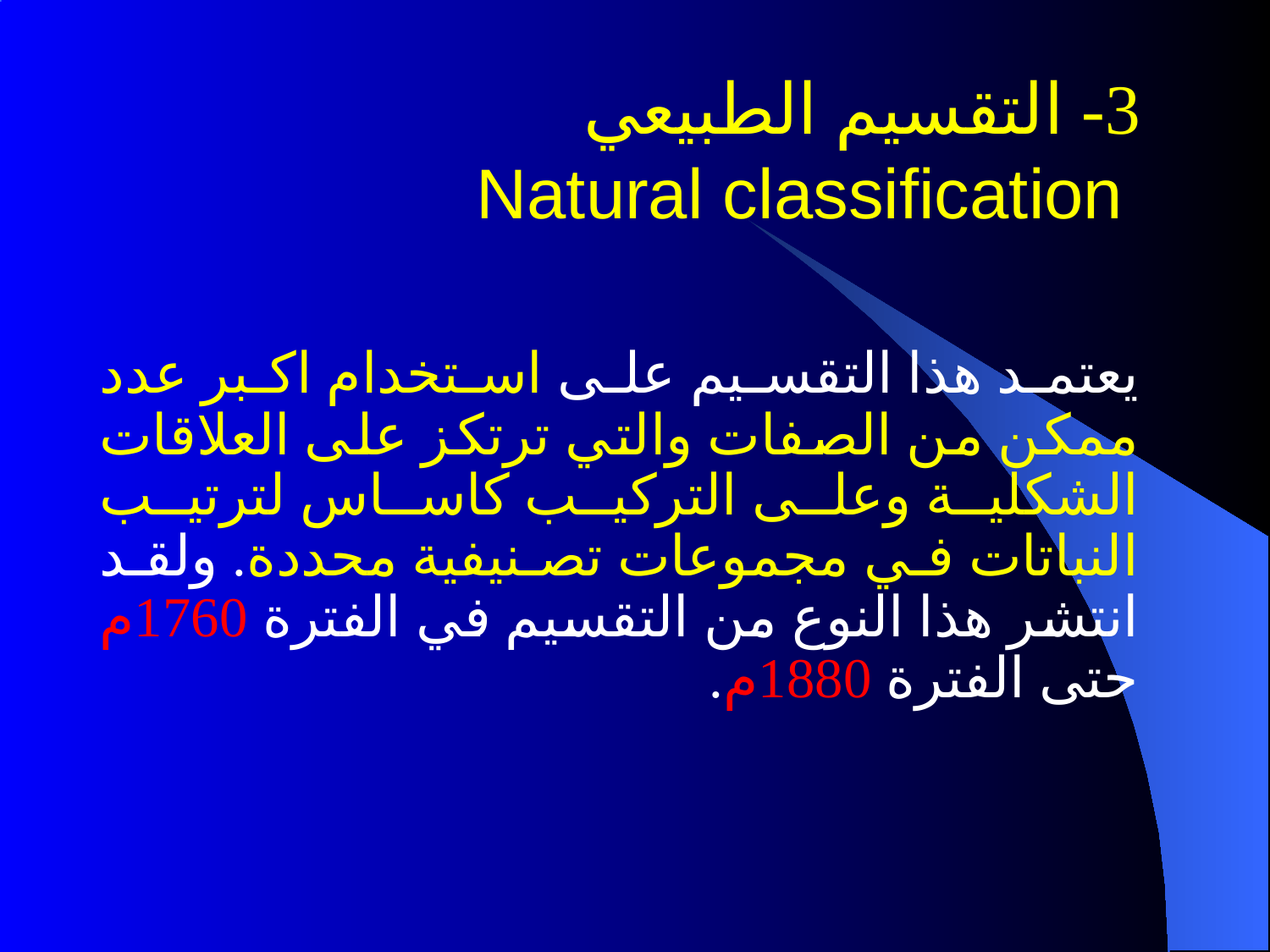

# 3- التقسيم الطبيعي Natural classification
يعتمد هذا التقسيم على استخدام اكبر عدد ممكن من الصفات والتي ترتكز على العلاقات الشكلية وعلى التركيب كاساس لترتيب النباتات في مجموعات تصنيفية محددة. ولقد انتشر هذا النوع من التقسيم في الفترة 1760م حتى الفترة 1880م.